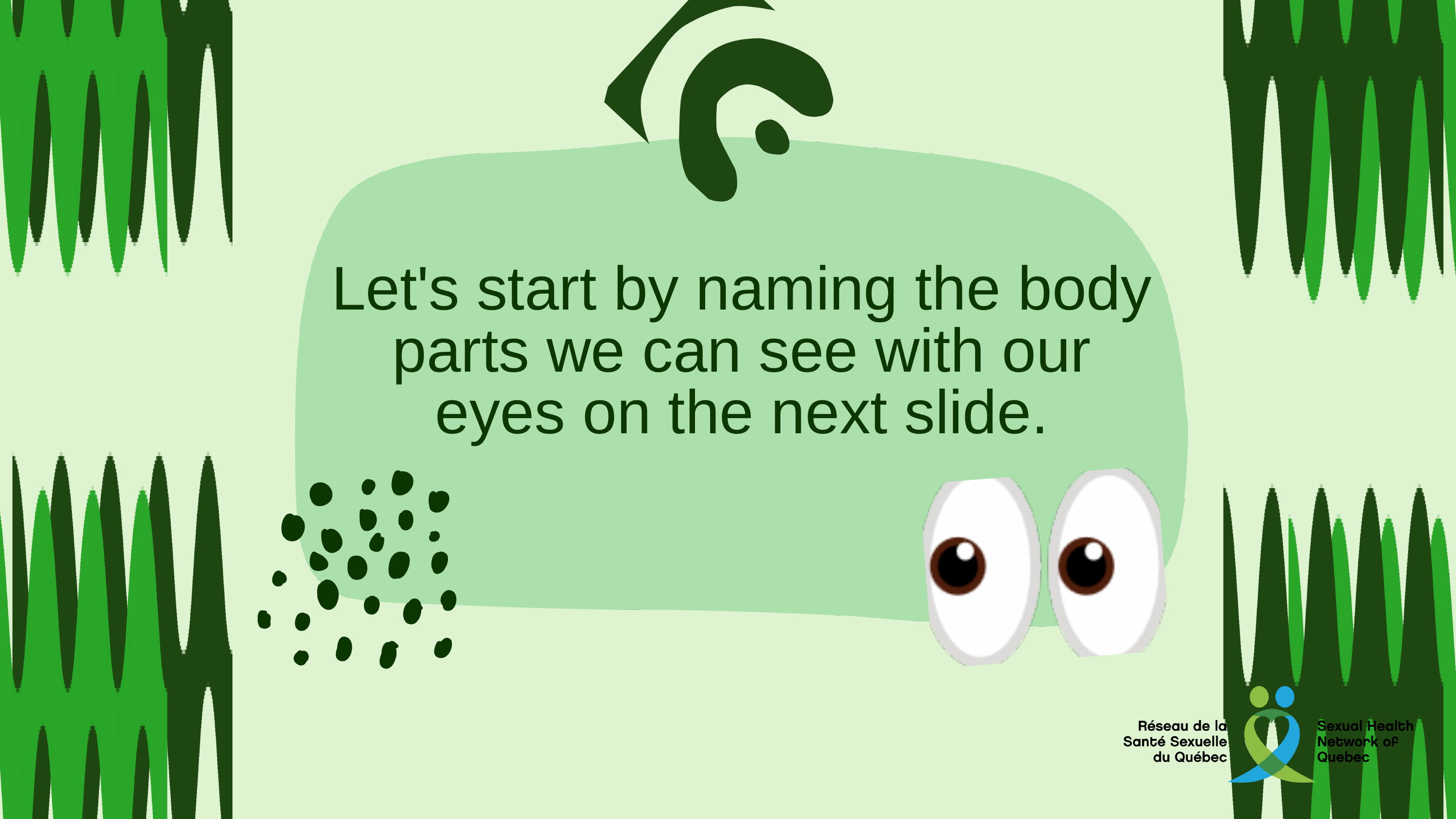

Let's start by naming the body parts we can see with our eyes on the next slide.